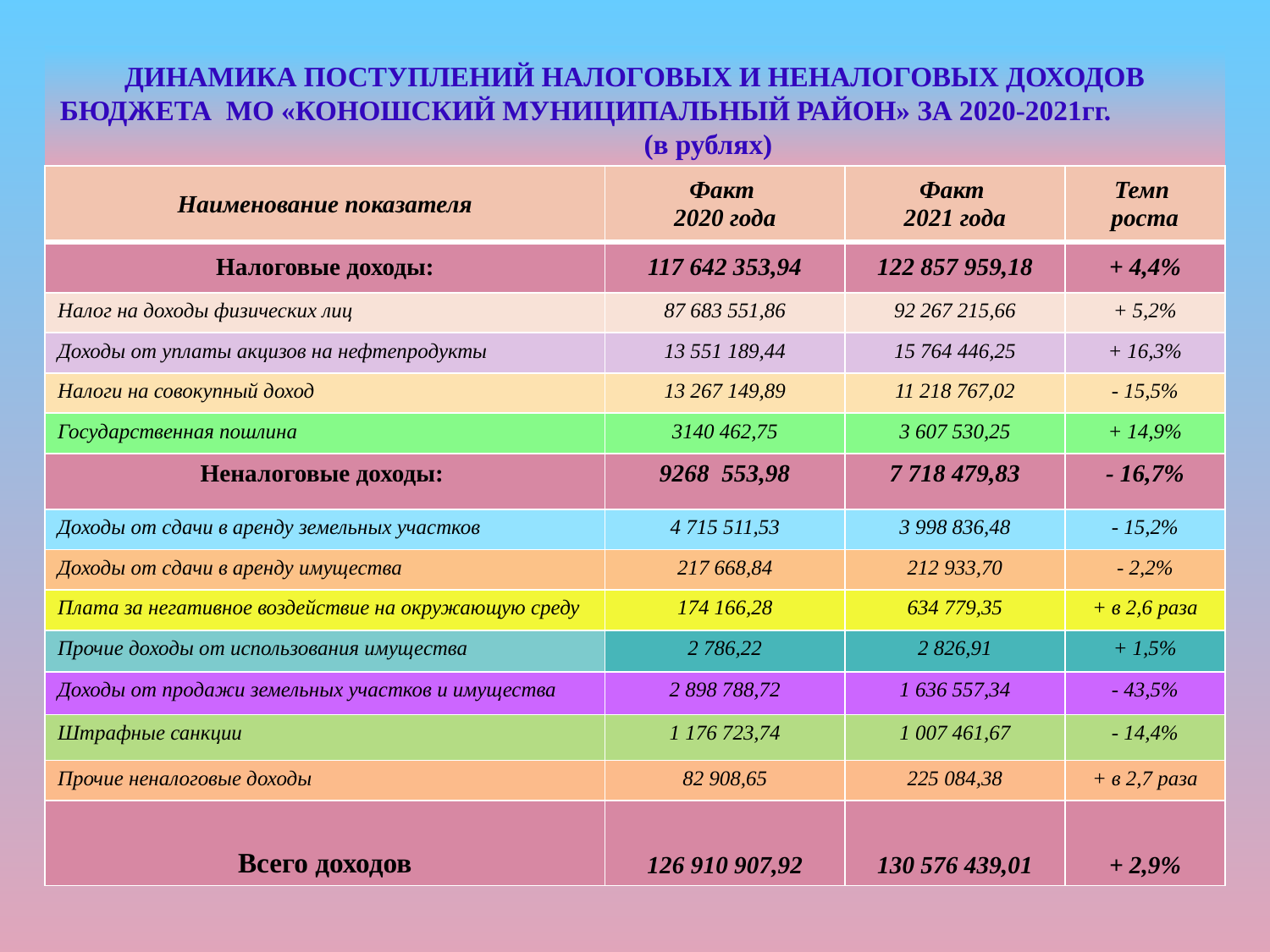

ДИНАМИКА ПОСТУПЛЕНИЙ НАЛОГОВЫХ И НЕНАЛОГОВЫХ ДОХОДОВ БЮДЖЕТА  МО «КОНОШСКИЙ МУНИЦИПАЛЬНЫЙ РАЙОН» ЗА 2020-2021гг.                                    (в рублях)
| Наименование показателя | Факт 2020 года | Факт 2021 года | Темп роста |
| --- | --- | --- | --- |
| Налоговые доходы: | 117 642 353,94 | 122 857 959,18 | + 4,4% |
| Налог на доходы физических лиц | 87 683 551,86 | 92 267 215,66 | + 5,2% |
| Доходы от уплаты акцизов на нефтепродукты | 13 551 189,44 | 15 764 446,25 | + 16,3% |
| Налоги на совокупный доход | 13 267 149,89 | 11 218 767,02 | - 15,5% |
| Государственная пошлина | 3140 462,75 | 3 607 530,25 | + 14,9% |
| Неналоговые доходы: | 9268 553,98 | 7 718 479,83 | - 16,7% |
| Доходы от сдачи в аренду земельных участков | 4 715 511,53 | 3 998 836,48 | - 15,2% |
| Доходы от сдачи в аренду имущества | 217 668,84 | 212 933,70 | - 2,2% |
| Плата за негативное воздействие на окружающую среду | 174 166,28 | 634 779,35 | + в 2,6 раза |
| Прочие доходы от использования имущества | 2 786,22 | 2 826,91 | + 1,5% |
| Доходы от продажи земельных участков и имущества | 2 898 788,72 | 1 636 557,34 | - 43,5% |
| Штрафные санкции | 1 176 723,74 | 1 007 461,67 | - 14,4% |
| Прочие неналоговые доходы | 82 908,65 | 225 084,38 | + в 2,7 раза |
| Всего доходов | 126 910 907,92 | 130 576 439,01 | + 2,9% |